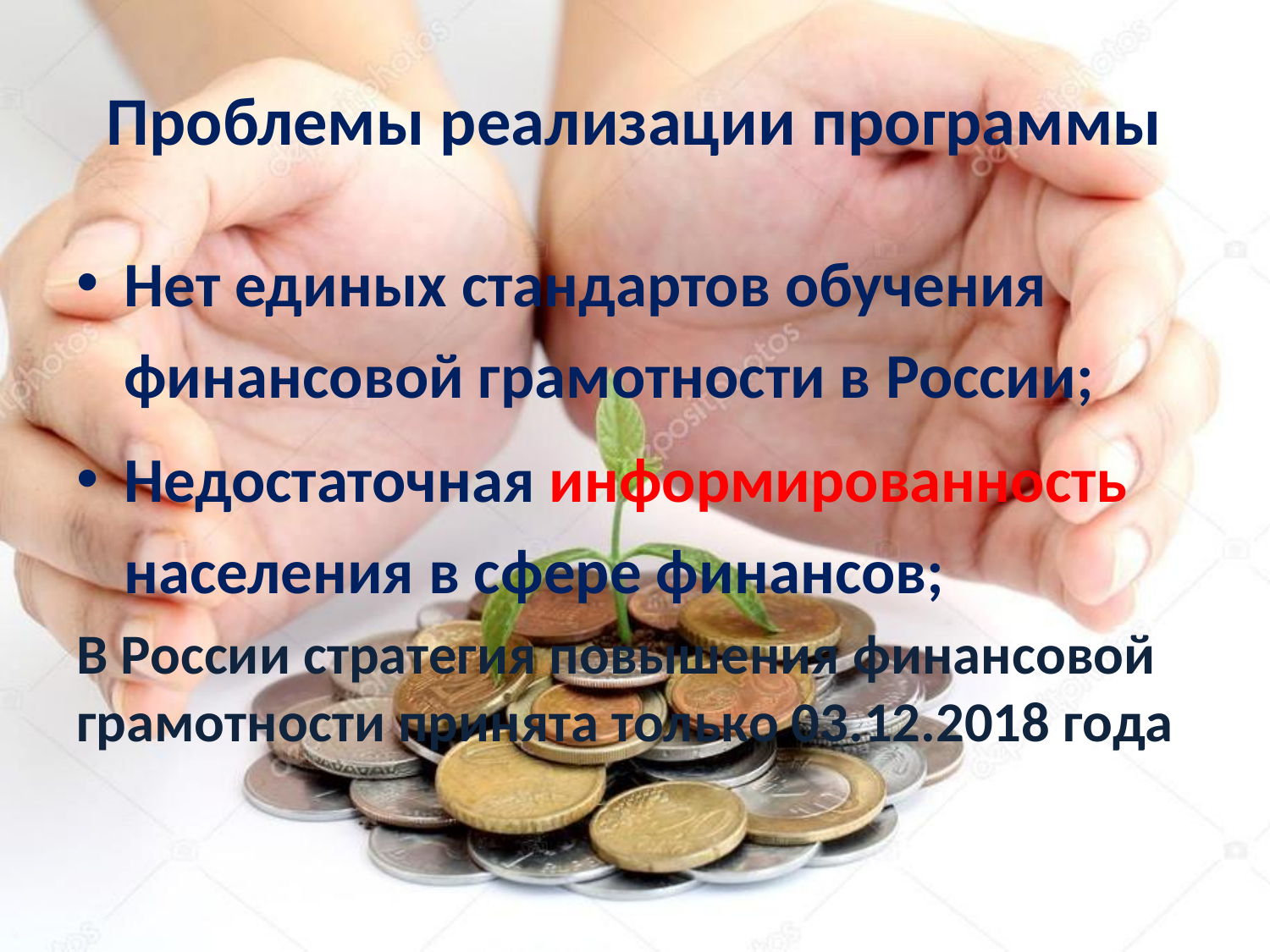

# Проблемы реализации программы
Нет единых стандартов обучения финансовой грамотности в России;
Недостаточная информированность населения в сфере финансов;
В России стратегия повышения финансовой грамотности принята только 03.12.2018 года